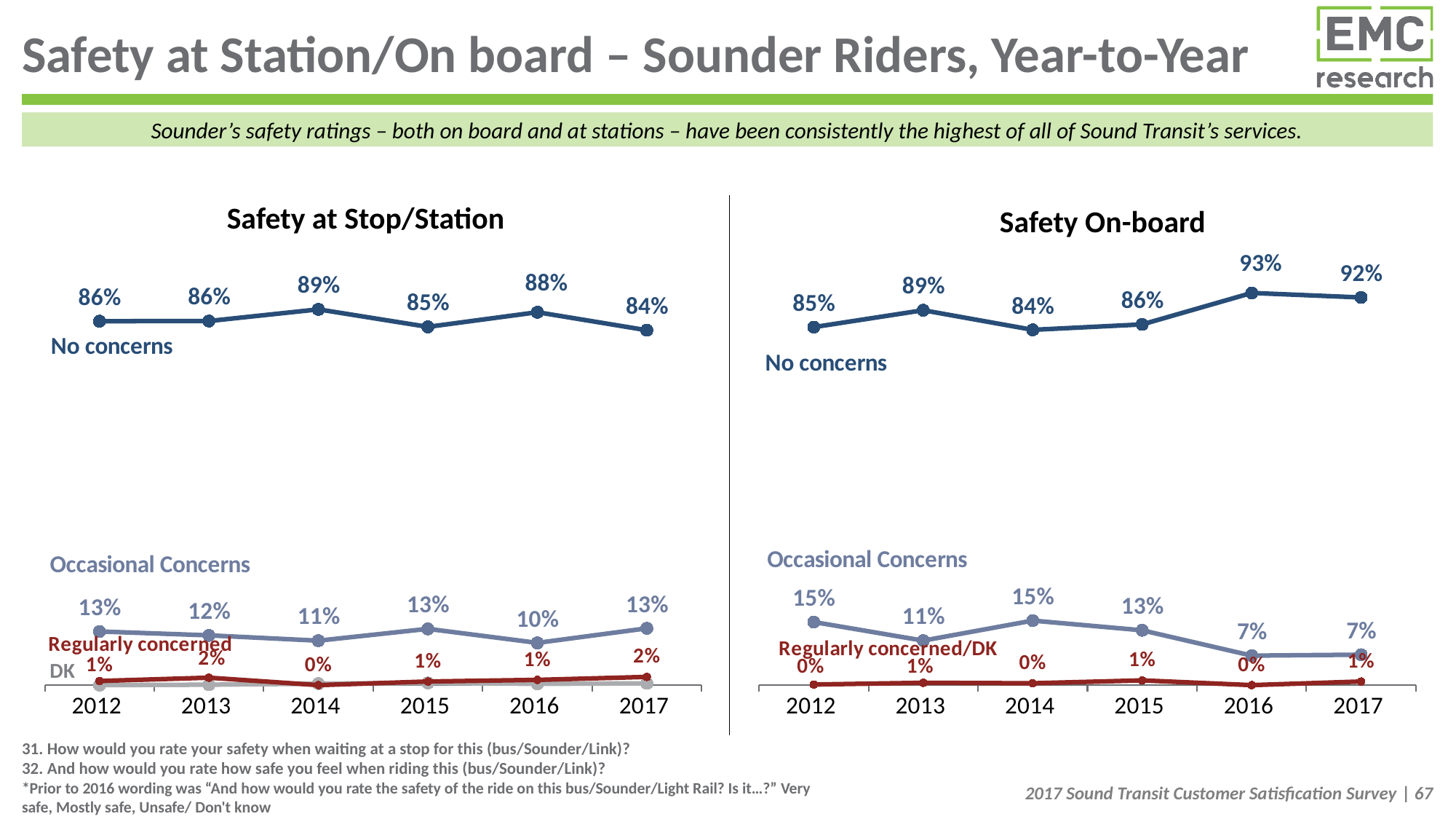

# Safety at Station/On board – Sounder Riders, Year-to-Year
Sounder’s safety ratings – both on board and at stations – have been consistently the highest of all of Sound Transit’s services.
Safety at Stop/Station
Safety On-board

### Chart

| Category | No concerns | Occasional concerns | Don't know | Regularly concerned |
|---|---|---|---|---|
| 2012  | 0.8631633242623421 | 0.1271498700102852 | 0.0 | 0.009686805727372636 |
| 2013  | 0.8635121692535473 | 0.11798042830086537 | 0.0009414808793625851 | 0.017565921566228618 |
| 2014  | 0.8911618922753192 | 0.10537272279172408 | 0.0034653849329566843 | 0.0 |
| 2015  | 0.849620267228526 | 0.13342845812200133 | 0.0050350275675032415 | 0.008475637324735974 |
| 2016  | 0.8844148540579633 | 0.10015874394025374 | 0.0030196852200247977 | 0.012406716781760195 |
| 2017  | 0.8416925869356838 | 0.13465350304587084 | 0.004260692008983034 | 0.019393218009463108 |

### Chart

| Category | No concerns | Occasional concerns | Regularly concerned/DK |
|---|---|---|---|
| 2012  | 0.8490887321767795 | 0.14957572248927278 | 0.001335545333947507 |
| 2013  | 0.8890796198850975 | 0.10551569638007371 | 0.005404683734830463 |
| 2014  | 0.8426465032139256 | 0.15297985572989503 | 0.004373641056179266 |
| 2015  | 0.8554525037011649 | 0.1299878483647686 | 0.011119038176833447 |
| 2016  | 0.9300725406514796 | 0.06992745934852133 | 0.0 |
| 2017  | 0.919390016396342 | 0.07208859958569186 | 0.008521384017966068 |
31. How would you rate your safety when waiting at a stop for this (bus/Sounder/Link)?
32. And how would you rate how safe you feel when riding this (bus/Sounder/Link)?
*Prior to 2016 wording was “And how would you rate the safety of the ride on this bus/Sounder/Light Rail? Is it…?” Very safe, Mostly safe, Unsafe/ Don't know